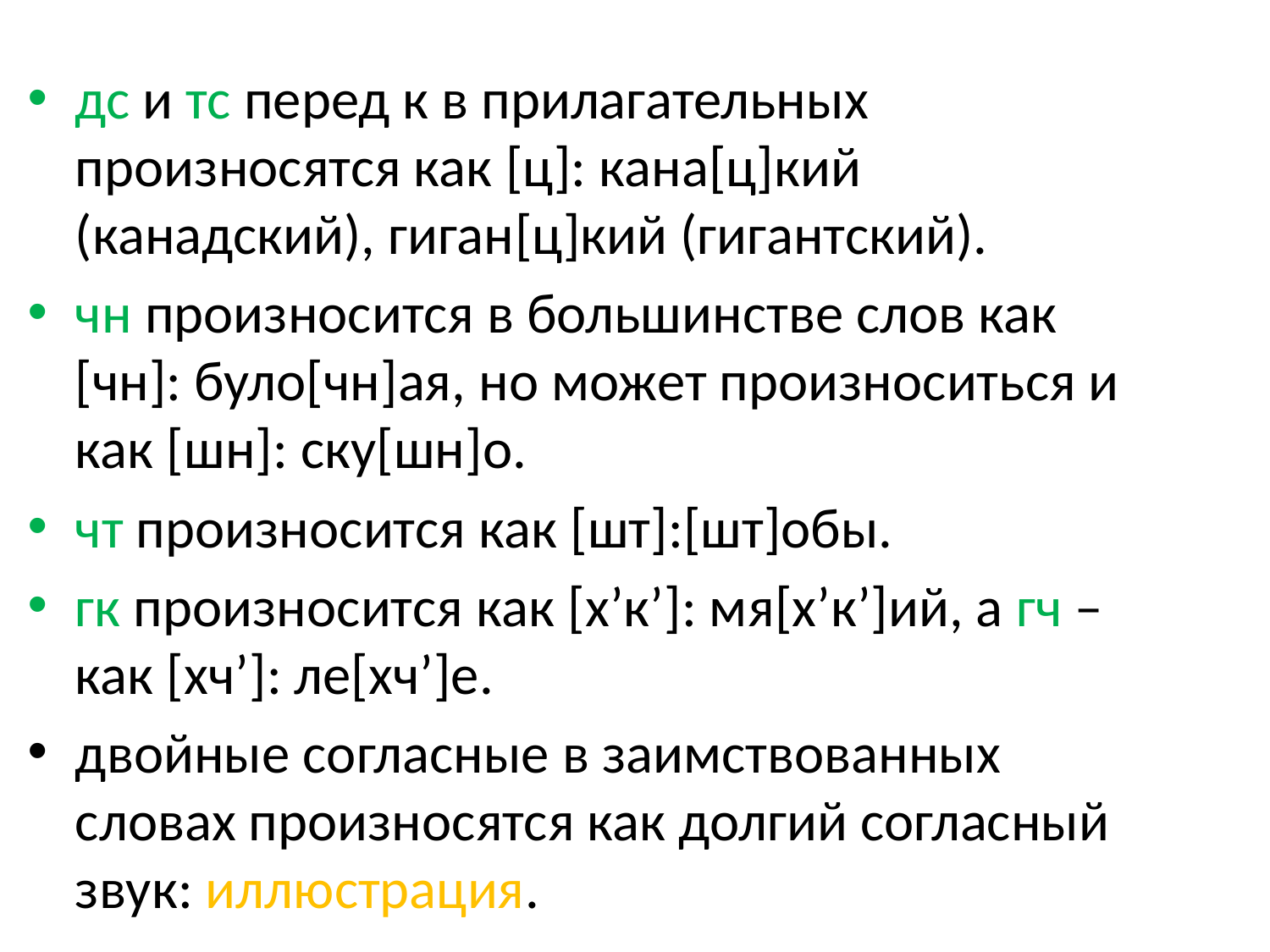

дс и тс перед к в прилагательных произносятся как [ц]: кана[ц]кий (канадский), гиган[ц]кий (гигантский).
чн произносится в большинстве слов как [чн]: було[чн]ая, но может произноситься и как [шн]: ску[шн]о.
чт произносится как [шт]:[шт]обы.
гк произносится как [х’к’]: мя[х’к’]ий, а гч – как [хч’]: ле[хч’]е.
двойные согласные в заимствованных словах произносятся как долгий согласный звук: иллюстрация.